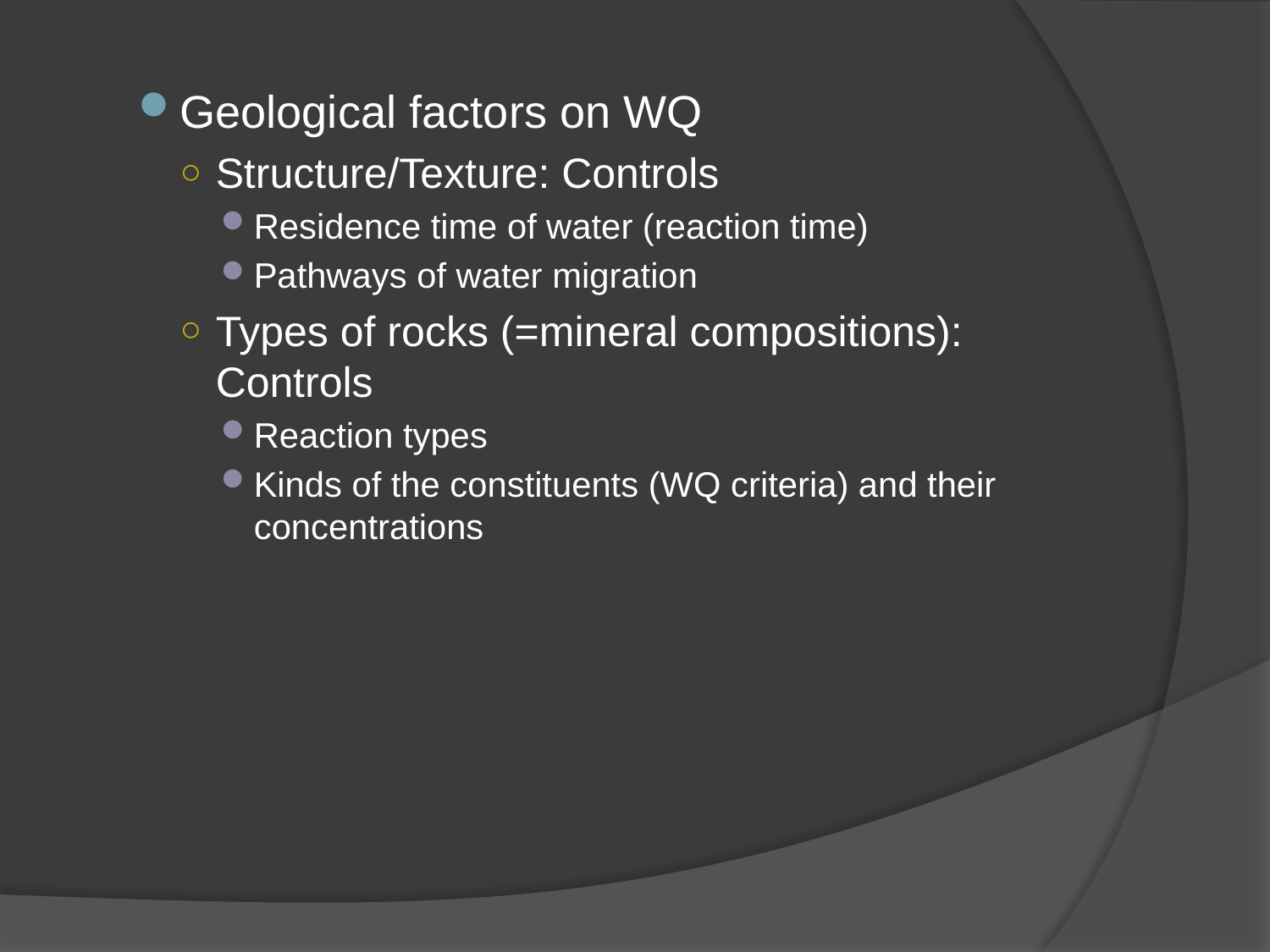

Geological factors on WQ
Structure/Texture: Controls
Residence time of water (reaction time)
Pathways of water migration
Types of rocks (=mineral compositions): Controls
Reaction types
Kinds of the constituents (WQ criteria) and their concentrations